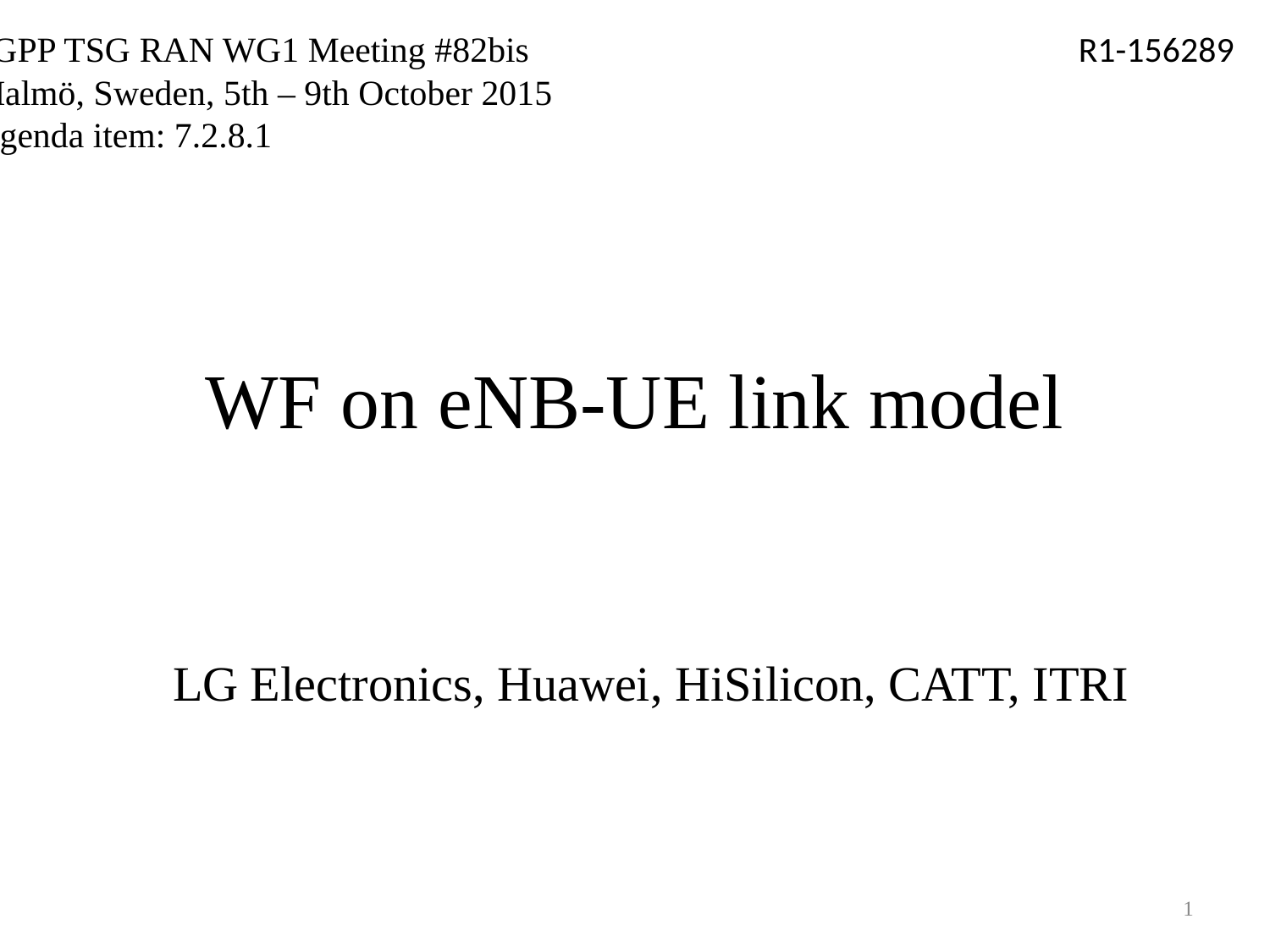

3GPP TSG RAN WG1 Meeting #82bis
Malmö, Sweden, 5th – 9th October 2015
Agenda item: 7.2.8.1
R1-156289
# WF on eNB-UE link model
LG Electronics, Huawei, HiSilicon, CATT, ITRI
1